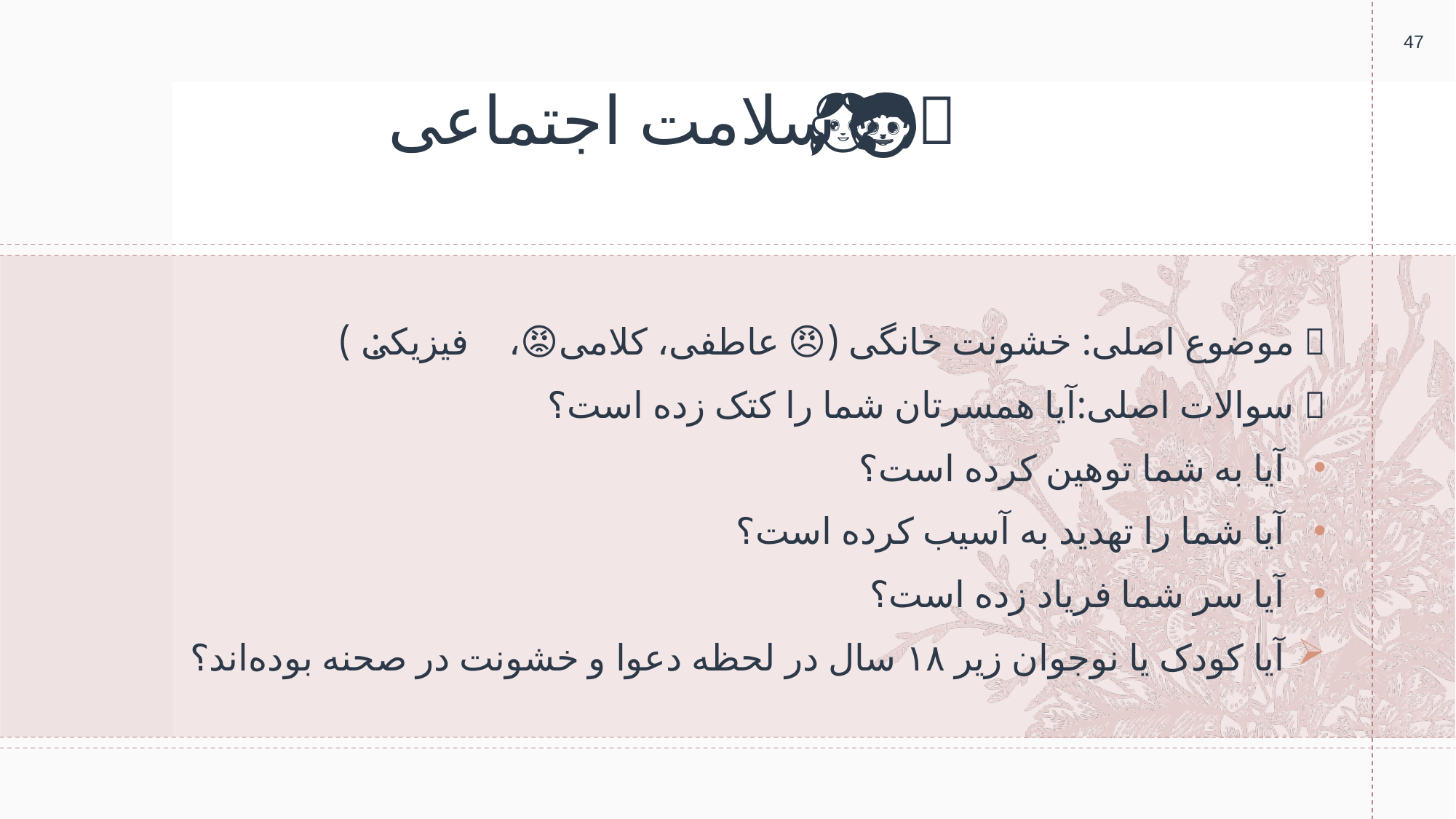

47
# 👨‍👩‍👧‍👦سلامت اجتماعی
💬 موضوع اصلی: خشونت خانگی (😠 عاطفی، کلامی😡، فیزیکی : 🤬 )
🔹 سوالات اصلی:آیا همسرتان شما را کتک زده است؟
آیا به شما توهین کرده است؟
آیا شما را تهدید به آسیب کرده است؟
آیا سر شما فریاد زده است؟
آیا کودک یا نوجوان زیر ۱۸ سال در لحظه دعوا و خشونت در صحنه بوده‌اند؟